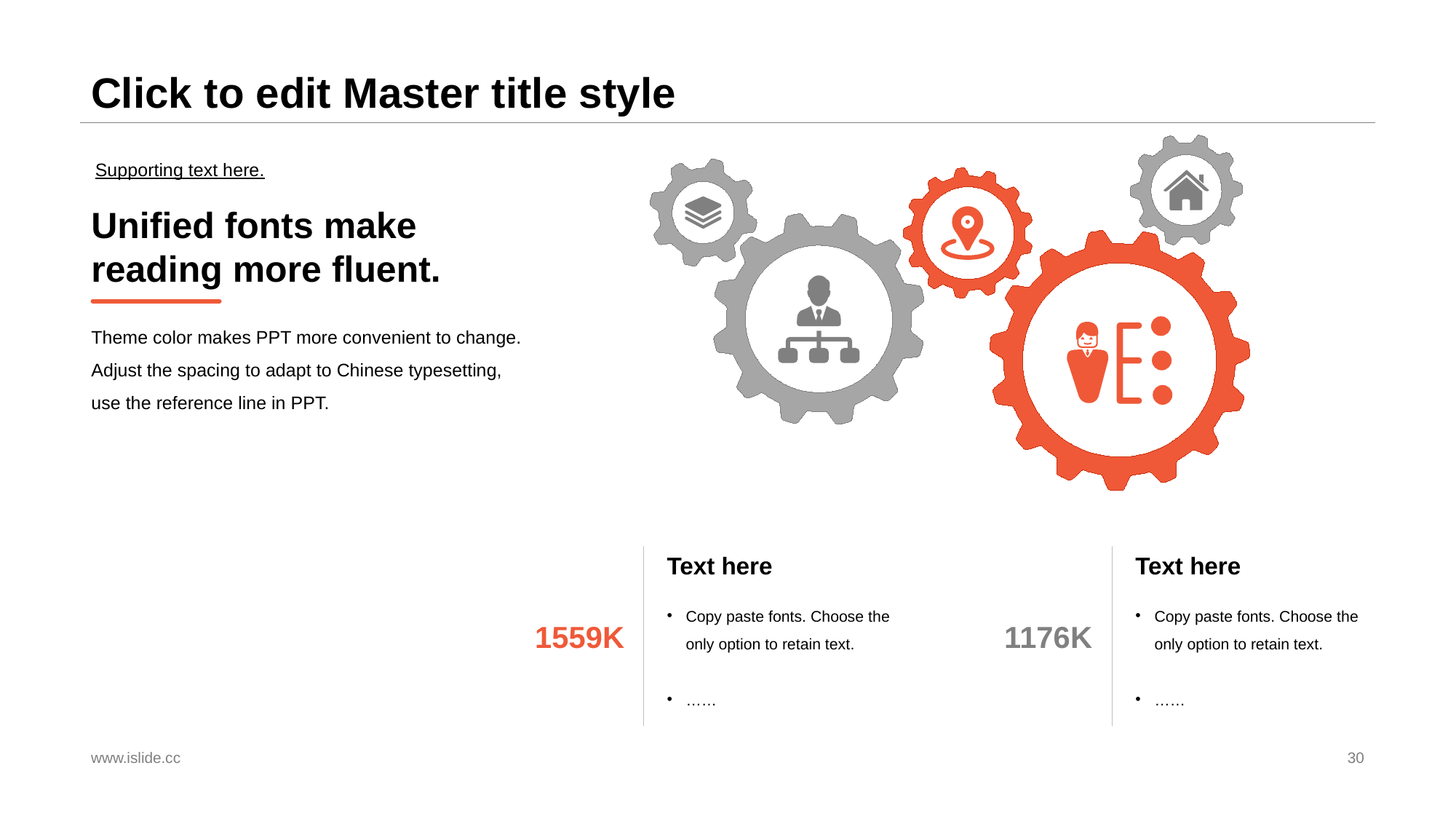

# Click to edit Master title style

Supporting text here.
Unified fonts make
reading more fluent.
Theme color makes PPT more convenient to change.
Adjust the spacing to adapt to Chinese typesetting, use the reference line in PPT.
Text here
Copy paste fonts. Choose the only option to retain text.

……
1559K
Text here
Copy paste fonts. Choose the only option to retain text.

……
1176K
www.islide.cc
30